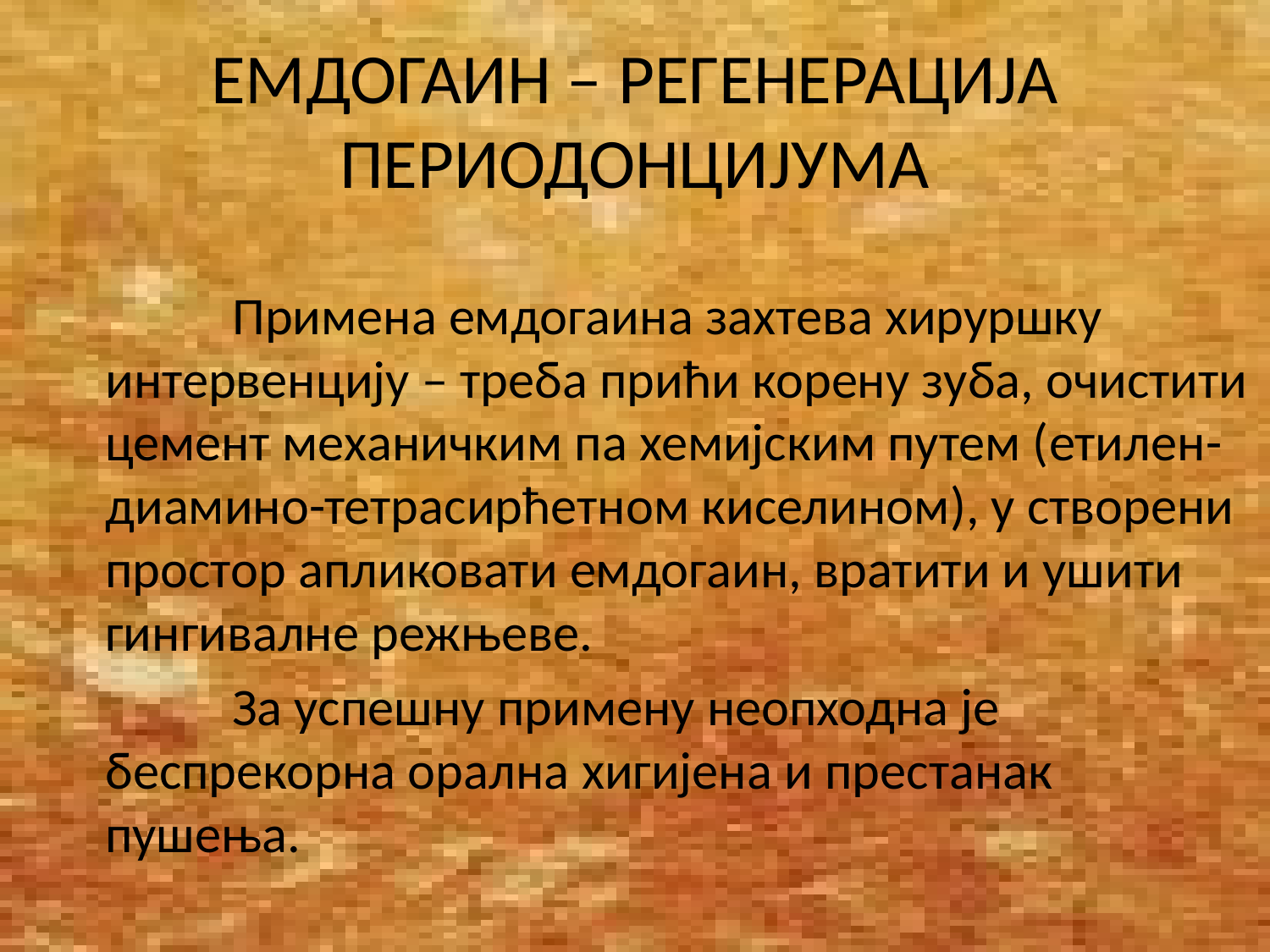

# ЕМДОГАИН – РЕГЕНЕРАЦИЈА ПЕРИОДОНЦИЈУМА
		Примена емдогаина захтева хируршку интервенцију – треба прићи корену зуба, очистити цемент механичким па хемијским путем (етилен-диамино-тетрасирћетном киселином), у створени простор апликовати емдогаин, вратити и ушити гингивалне режњеве.
		За успешну примену неопходна је беспрекорна орална хигијена и престанак пушења.